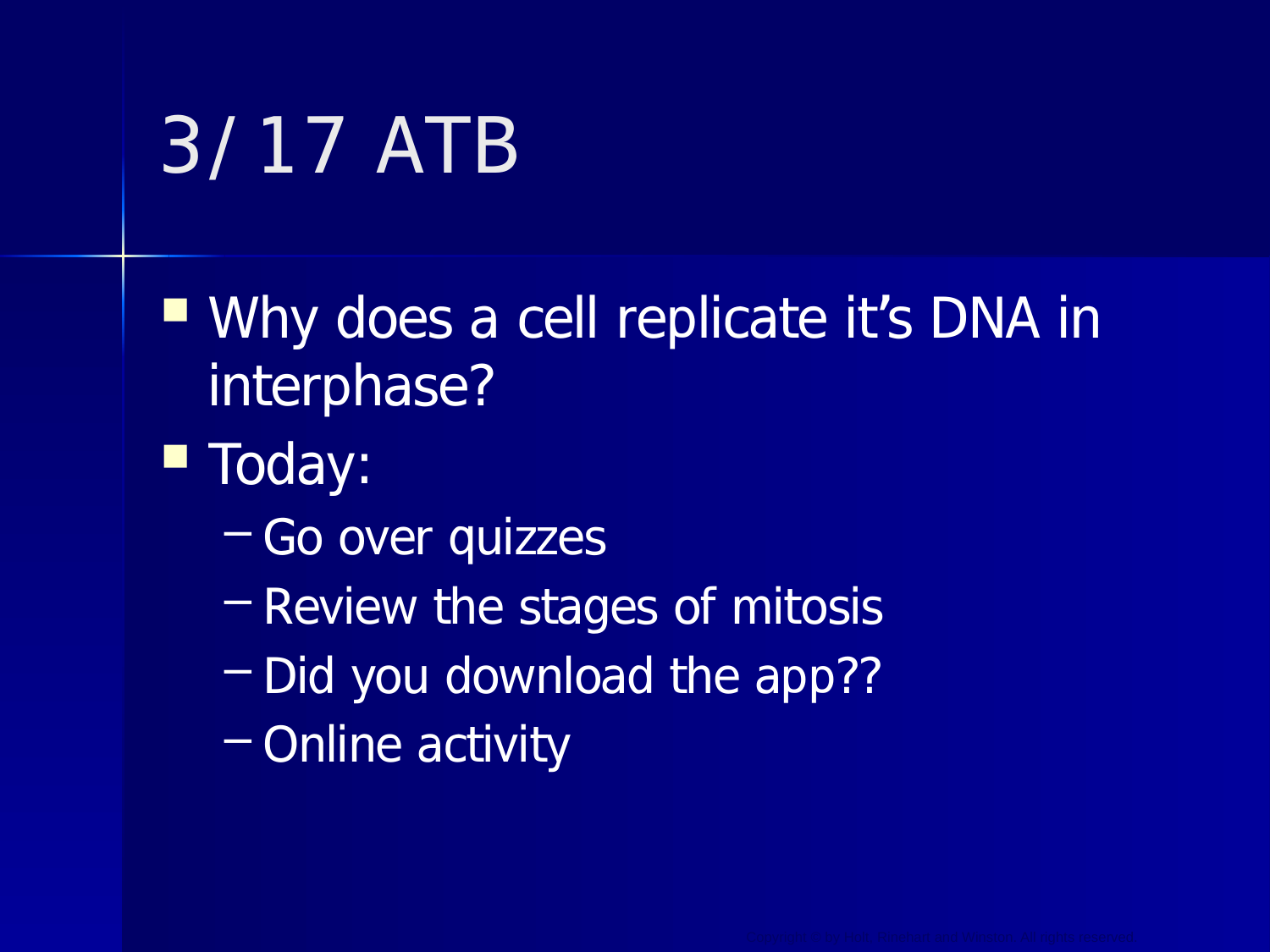

# 3/17 ATB
Why does a cell replicate it’s DNA in interphase?
Today:
Go over quizzes
Review the stages of mitosis
Did you download the app??
Online activity